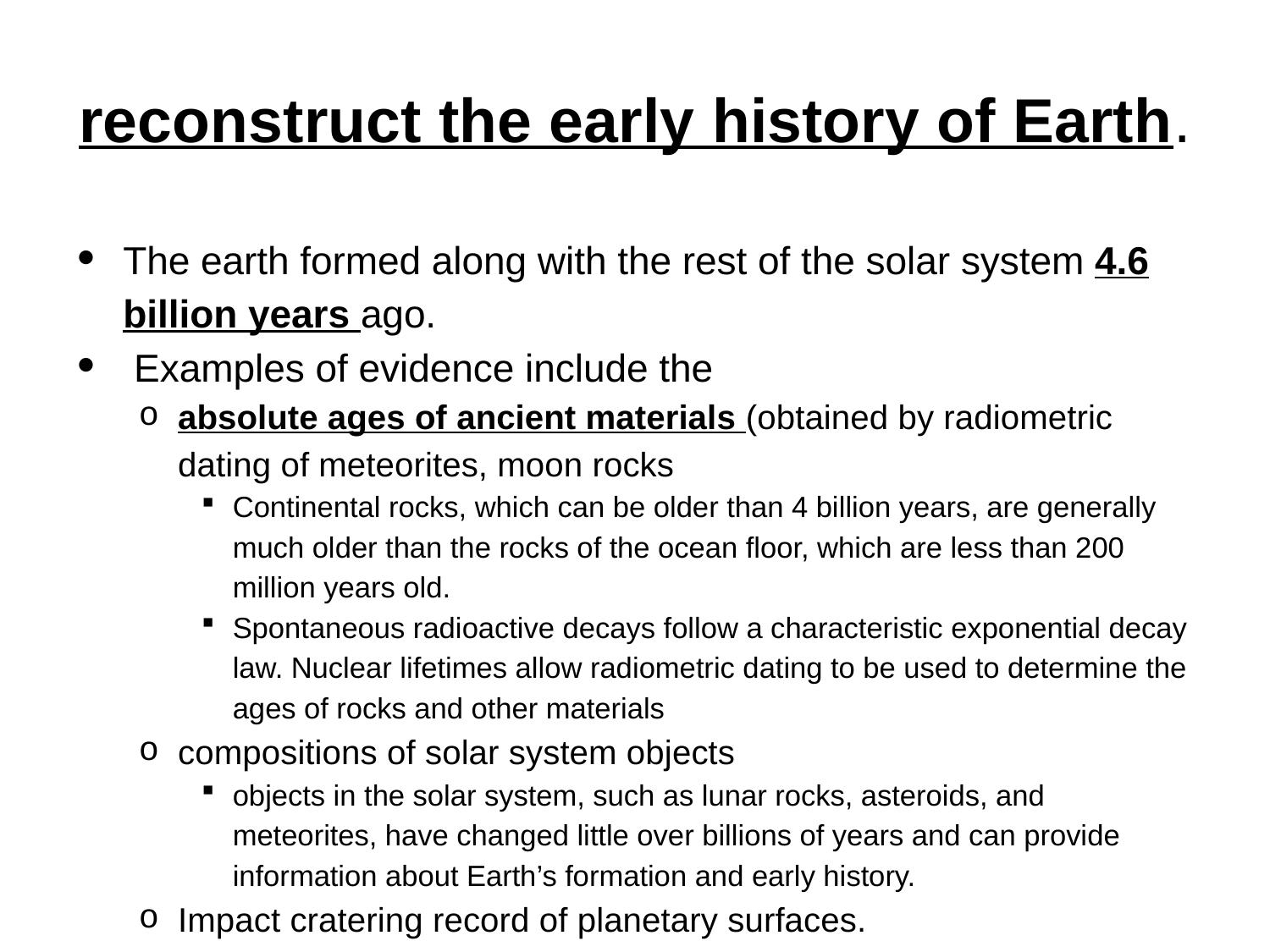

# reconstruct the early history of Earth.
The earth formed along with the rest of the solar system 4.6 billion years ago.
 Examples of evidence include the
absolute ages of ancient materials (obtained by radiometric dating of meteorites, moon rocks
Continental rocks, which can be older than 4 billion years, are generally much older than the rocks of the ocean floor, which are less than 200 million years old.
Spontaneous radioactive decays follow a characteristic exponential decay law. Nuclear lifetimes allow radiometric dating to be used to determine the ages of rocks and other materials
compositions of solar system objects
objects in the solar system, such as lunar rocks, asteroids, and meteorites, have changed little over billions of years and can provide information about Earth’s formation and early history.
Impact cratering record of planetary surfaces.